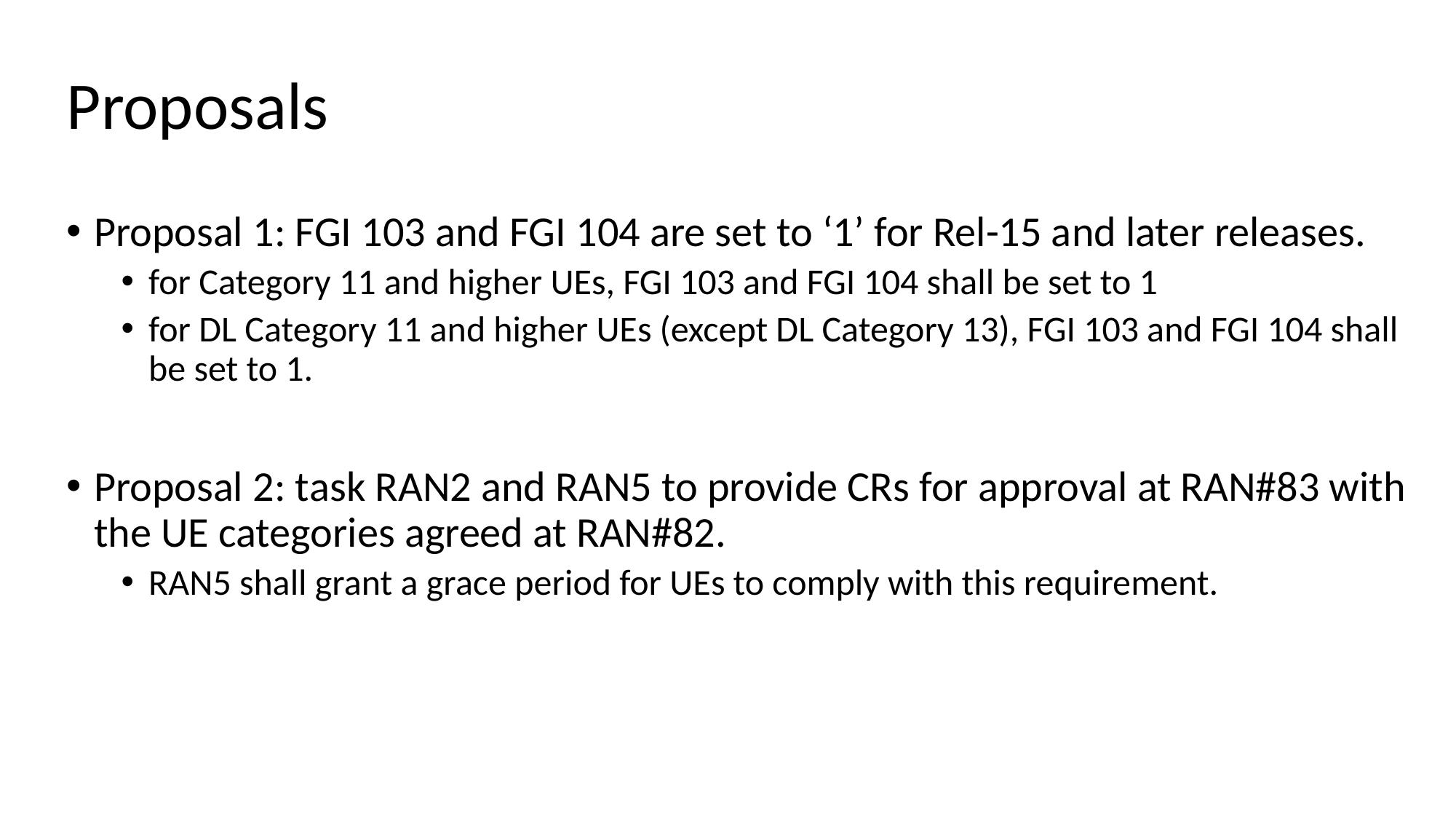

# Proposals
Proposal 1: FGI 103 and FGI 104 are set to ‘1’ for Rel-15 and later releases.
for Category 11 and higher UEs, FGI 103 and FGI 104 shall be set to 1
for DL Category 11 and higher UEs (except DL Category 13), FGI 103 and FGI 104 shall be set to 1.

Proposal 2: task RAN2 and RAN5 to provide CRs for approval at RAN#83 with the UE categories agreed at RAN#82.
RAN5 shall grant a grace period for UEs to comply with this requirement.